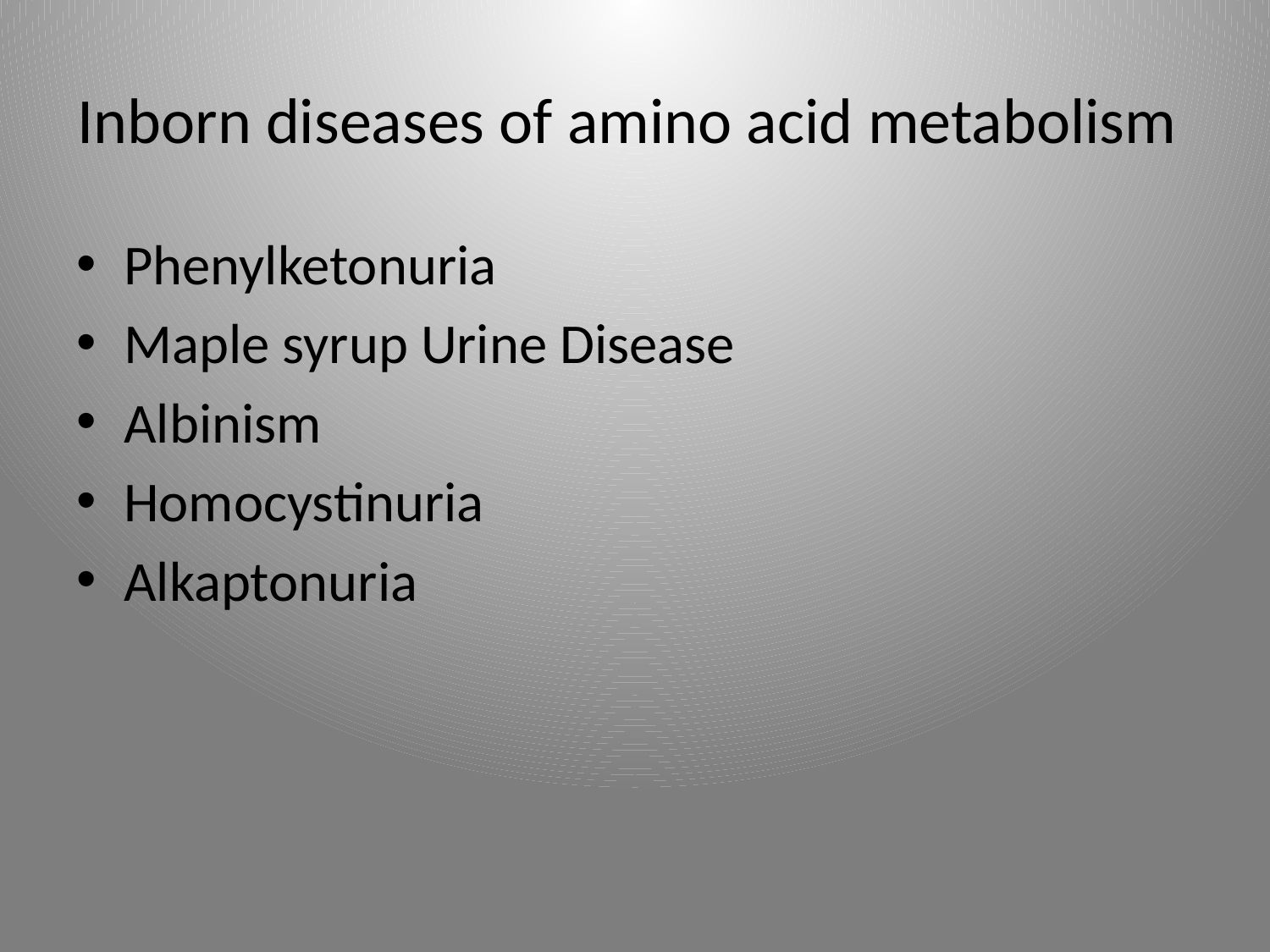

# Inborn diseases of amino acid metabolism
Phenylketonuria
Maple syrup Urine Disease
Albinism
Homocystinuria
Alkaptonuria